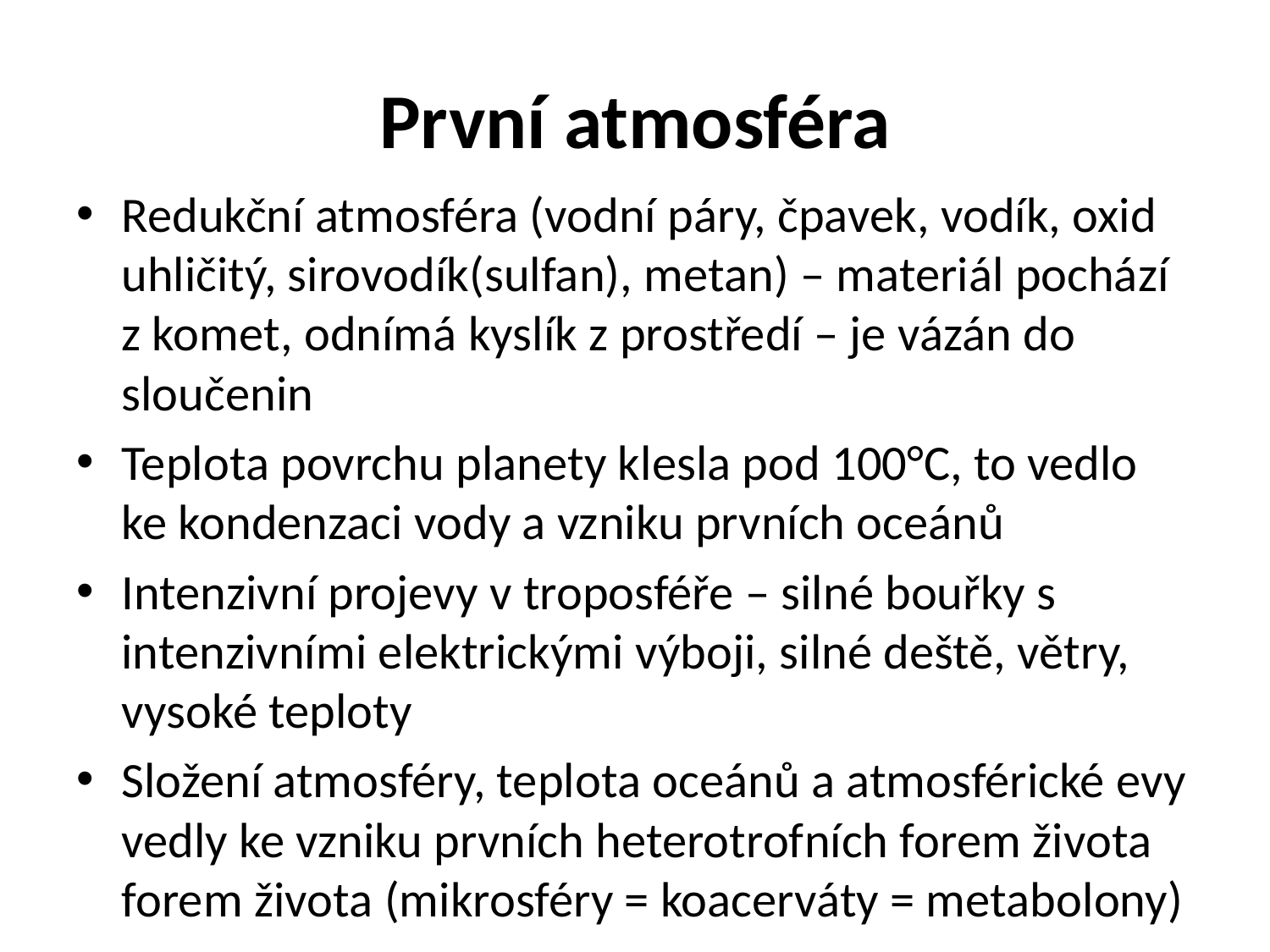

# První atmosféra
Redukční atmosféra (vodní páry, čpavek, vodík, oxid uhličitý, sirovodík(sulfan), metan) – materiál pochází z komet, odnímá kyslík z prostředí – je vázán do sloučenin
Teplota povrchu planety klesla pod 100°C, to vedlo ke kondenzaci vody a vzniku prvních oceánů
Intenzivní projevy v troposféře – silné bouřky s intenzivními elektrickými výboji, silné deště, větry, vysoké teploty
Složení atmosféry, teplota oceánů a atmosférické evy vedly ke vzniku prvních heterotrofních forem života forem života (mikrosféry = koacerváty = metabolony)